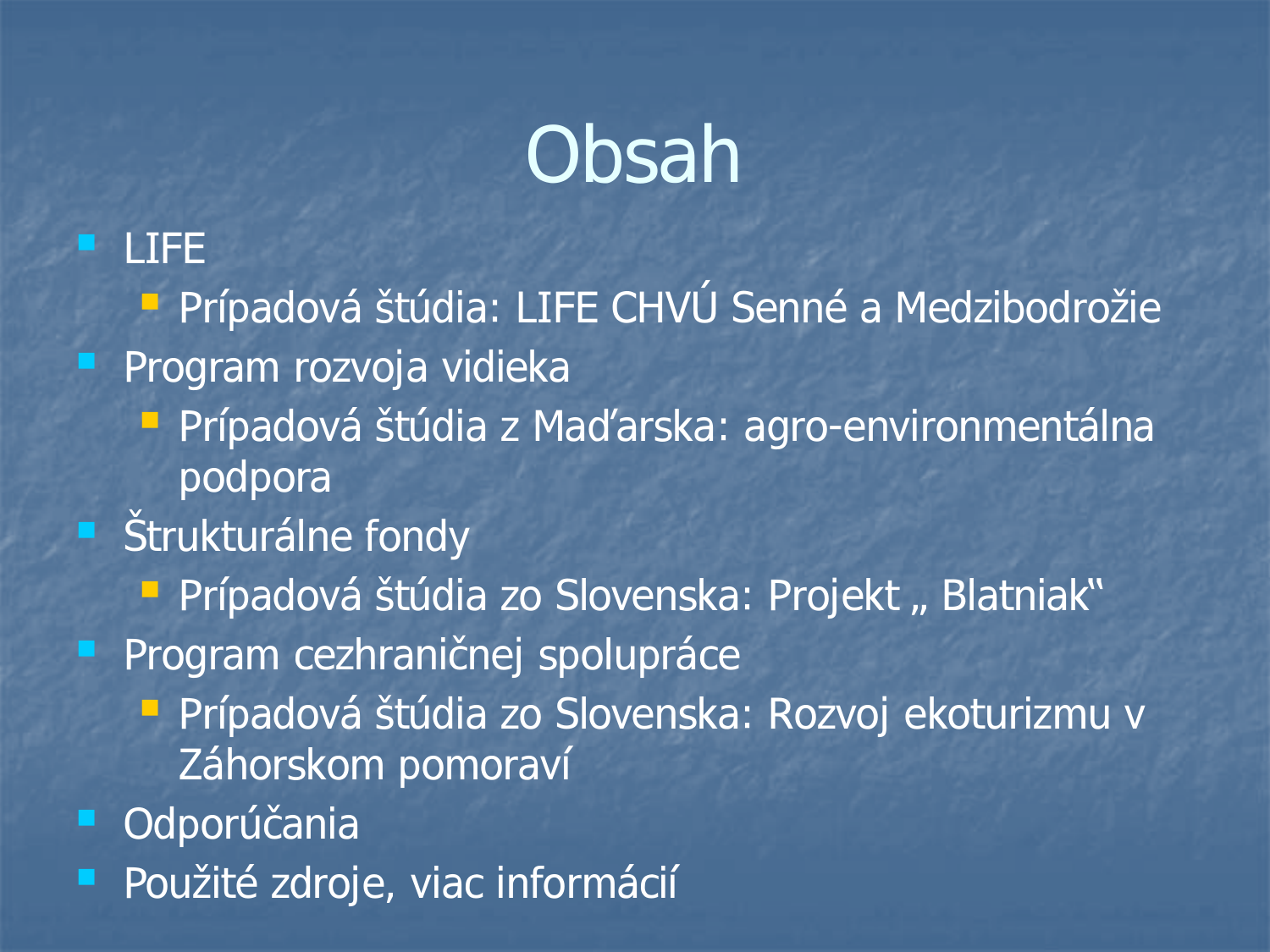

# Obsah
LIFE
Prípadová štúdia: LIFE CHVÚ Senné a Medzibodrožie
Program rozvoja vidieka
Prípadová štúdia z Maďarska: agro-environmentálna podpora
Štrukturálne fondy
Prípadová štúdia zo Slovenska: Projekt „ Blatniak“
Program cezhraničnej spolupráce
Prípadová štúdia zo Slovenska: Rozvoj ekoturizmu v Záhorskom pomoraví
Odporúčania
Použité zdroje, viac informácií